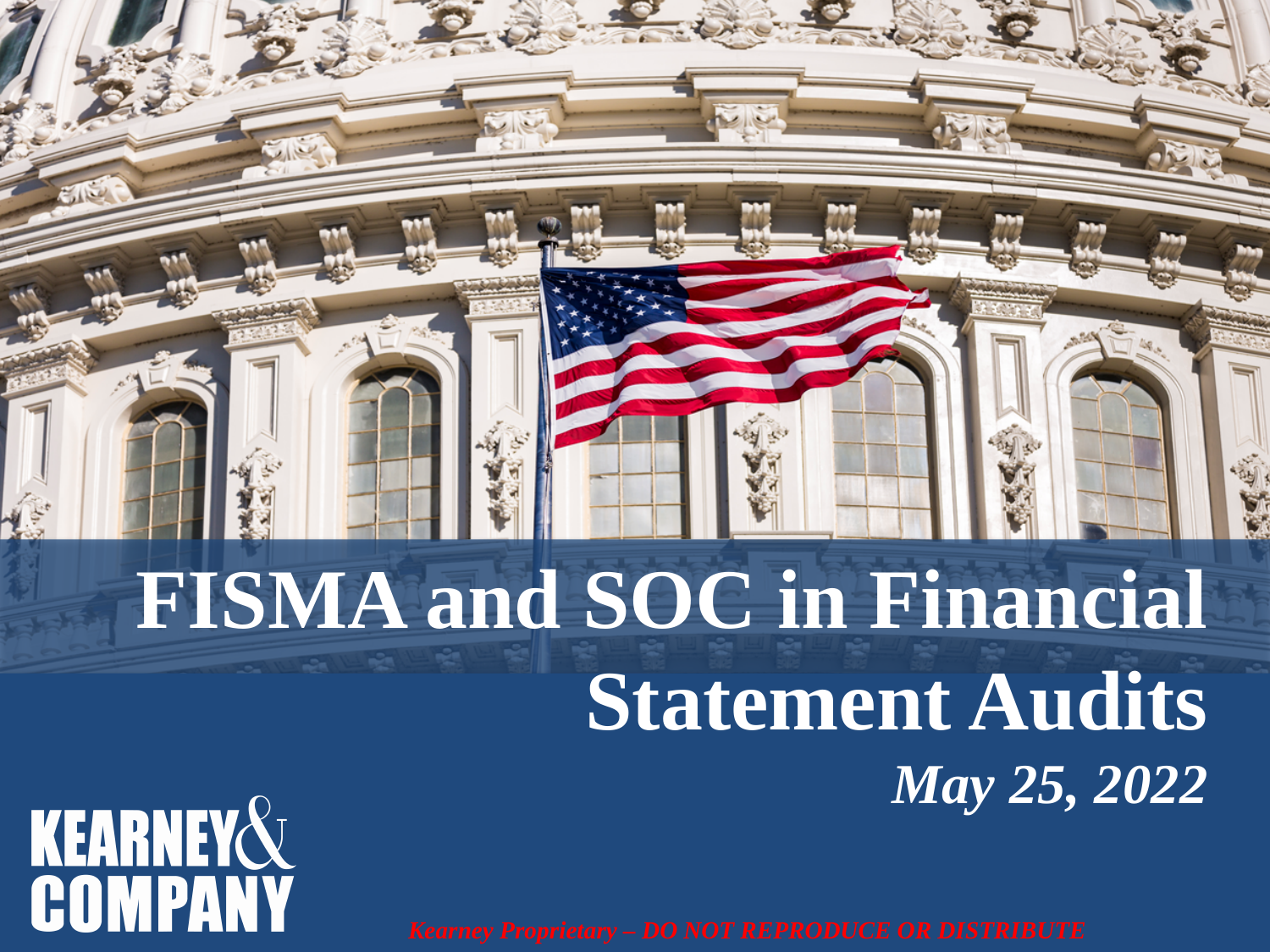

# FISMA and SOC in Financial Statement Audits
May 25, 2022